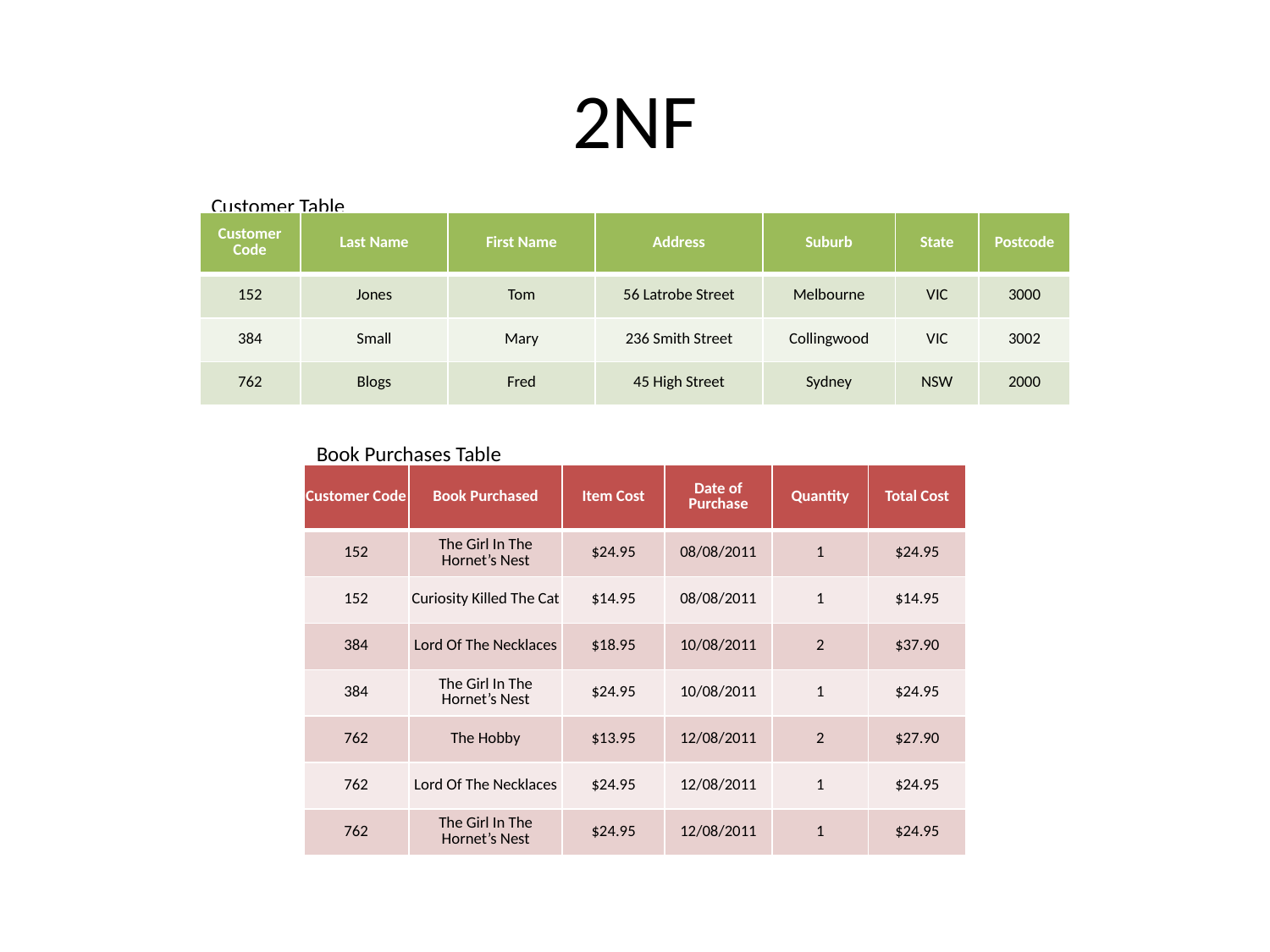

# 2NF
Customer Table
| Customer Code | Last Name | First Name | Address | Suburb | State | Postcode |
| --- | --- | --- | --- | --- | --- | --- |
| 152 | Jones | Tom | 56 Latrobe Street | Melbourne | VIC | 3000 |
| 384 | Small | Mary | 236 Smith Street | Collingwood | VIC | 3002 |
| 762 | Blogs | Fred | 45 High Street | Sydney | NSW | 2000 |
Book Purchases Table
| Customer Code | Book Purchased | Item Cost | Date of Purchase | Quantity | Total Cost |
| --- | --- | --- | --- | --- | --- |
| 152 | The Girl In The Hornet’s Nest | $24.95 | 08/08/2011 | 1 | $24.95 |
| 152 | Curiosity Killed The Cat | $14.95 | 08/08/2011 | 1 | $14.95 |
| 384 | Lord Of The Necklaces | $18.95 | 10/08/2011 | 2 | $37.90 |
| 384 | The Girl In The Hornet’s Nest | $24.95 | 10/08/2011 | 1 | $24.95 |
| 762 | The Hobby | $13.95 | 12/08/2011 | 2 | $27.90 |
| 762 | Lord Of The Necklaces | $24.95 | 12/08/2011 | 1 | $24.95 |
| 762 | The Girl In The Hornet’s Nest | $24.95 | 12/08/2011 | 1 | $24.95 |